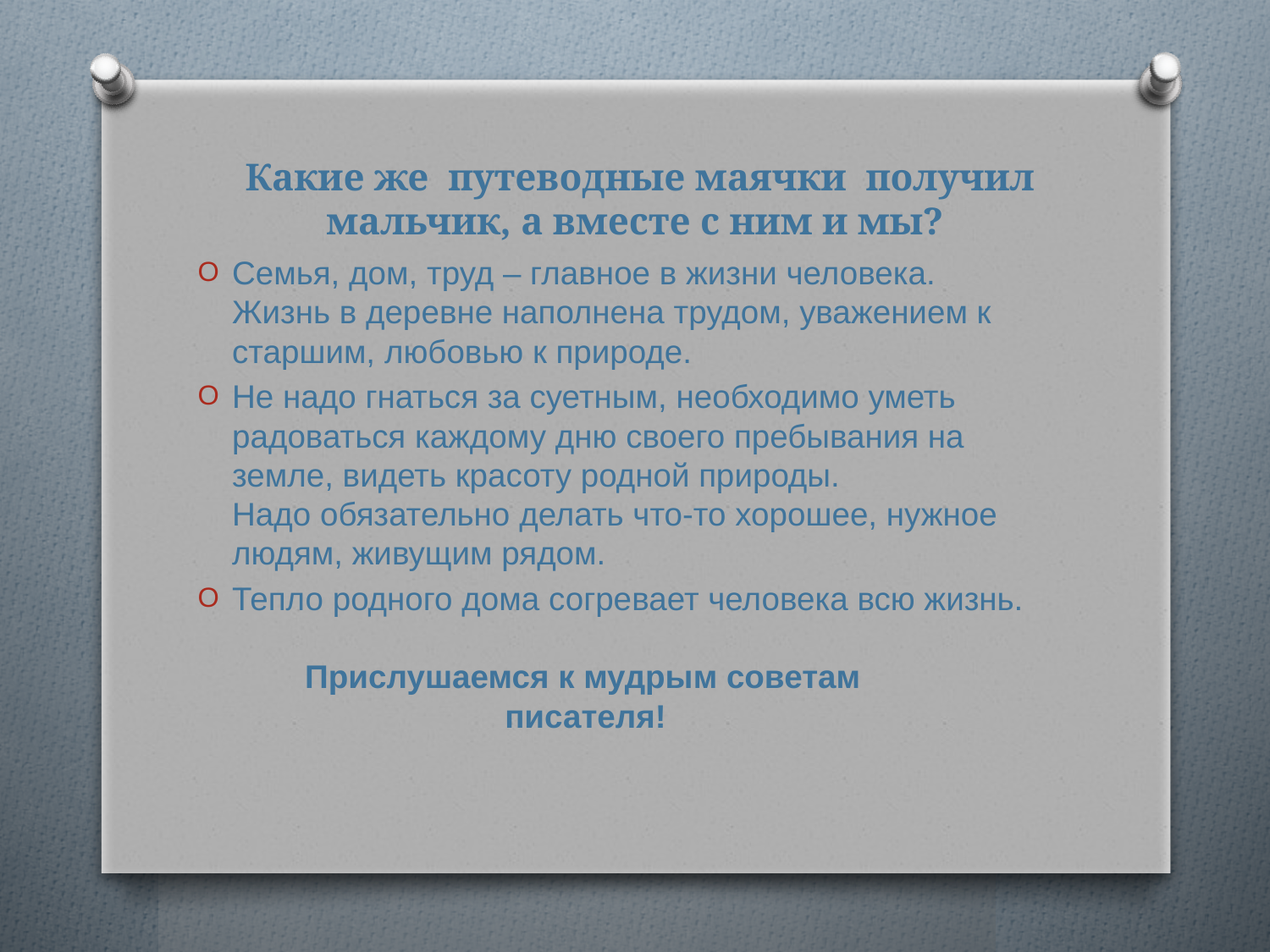

# Какие же  путеводные маячки  получил мальчик, а вместе с ним и мы?
Семья, дом, труд – главное в жизни человека. Жизнь в деревне наполнена трудом, уважением к старшим, любовью к природе.
Не надо гнаться за суетным, необходимо уметь радоваться каждому дню своего пребывания на земле, видеть красоту родной природы.
Надо обязательно делать что-то хорошее, нужное людям, живущим рядом.
Тепло родного дома согревает человека всю жизнь.
        Прислушаемся к мудрым советам
                              писателя!